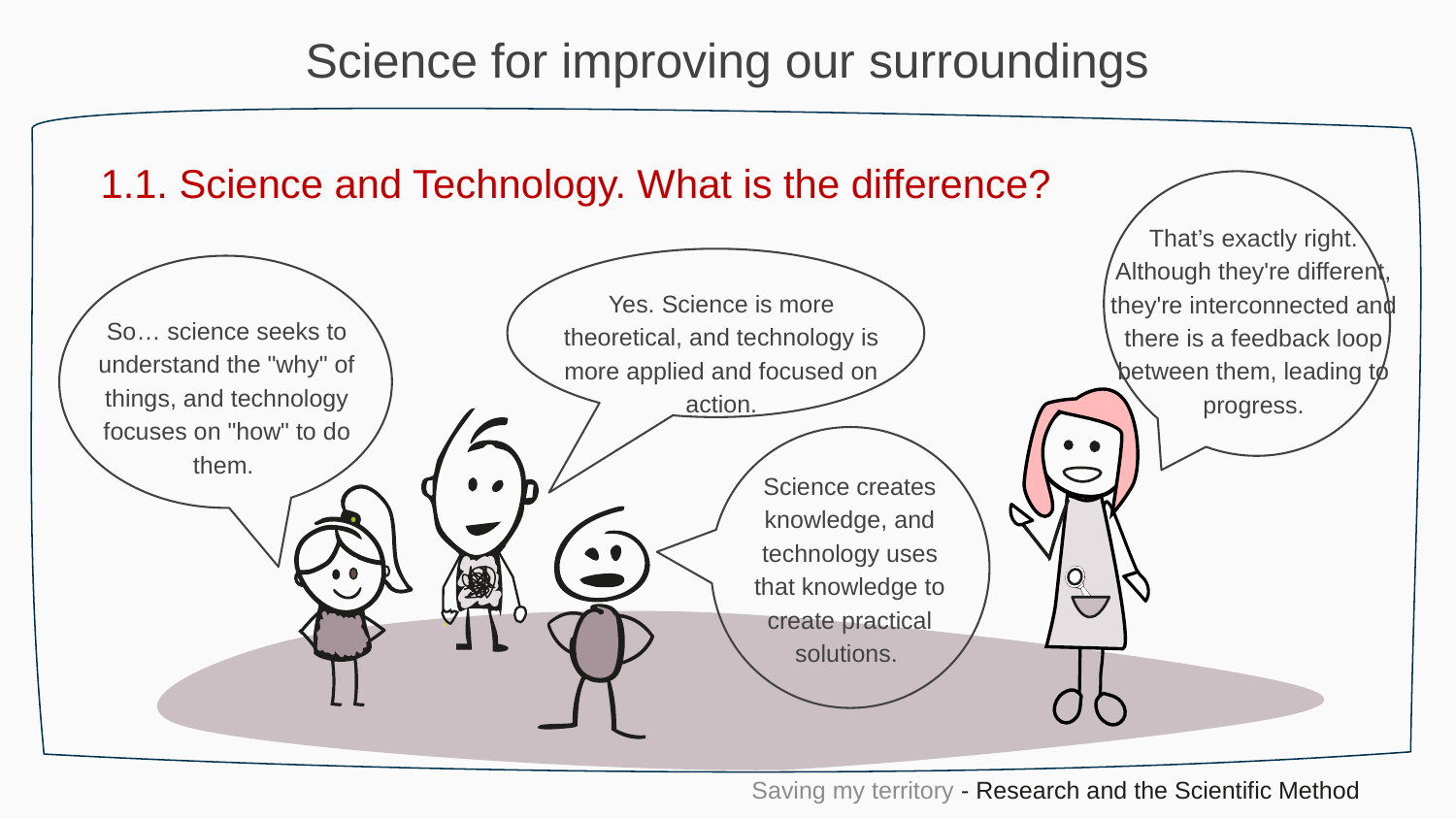

Science for improving our surroundings

1.1. Science and Technology. What is the difference?

That’s exactly right. Although they're different, they're interconnected and there is a feedback loop between them, leading to progress.

Yes. Science is more theoretical, and technology is more applied and focused on action.
So… science seeks to understand the "why" of things, and technology focuses on "how" to do them.

Science creates knowledge, and technology uses that knowledge to create practical solutions.

Saving my territory - Research and the Scientific Method